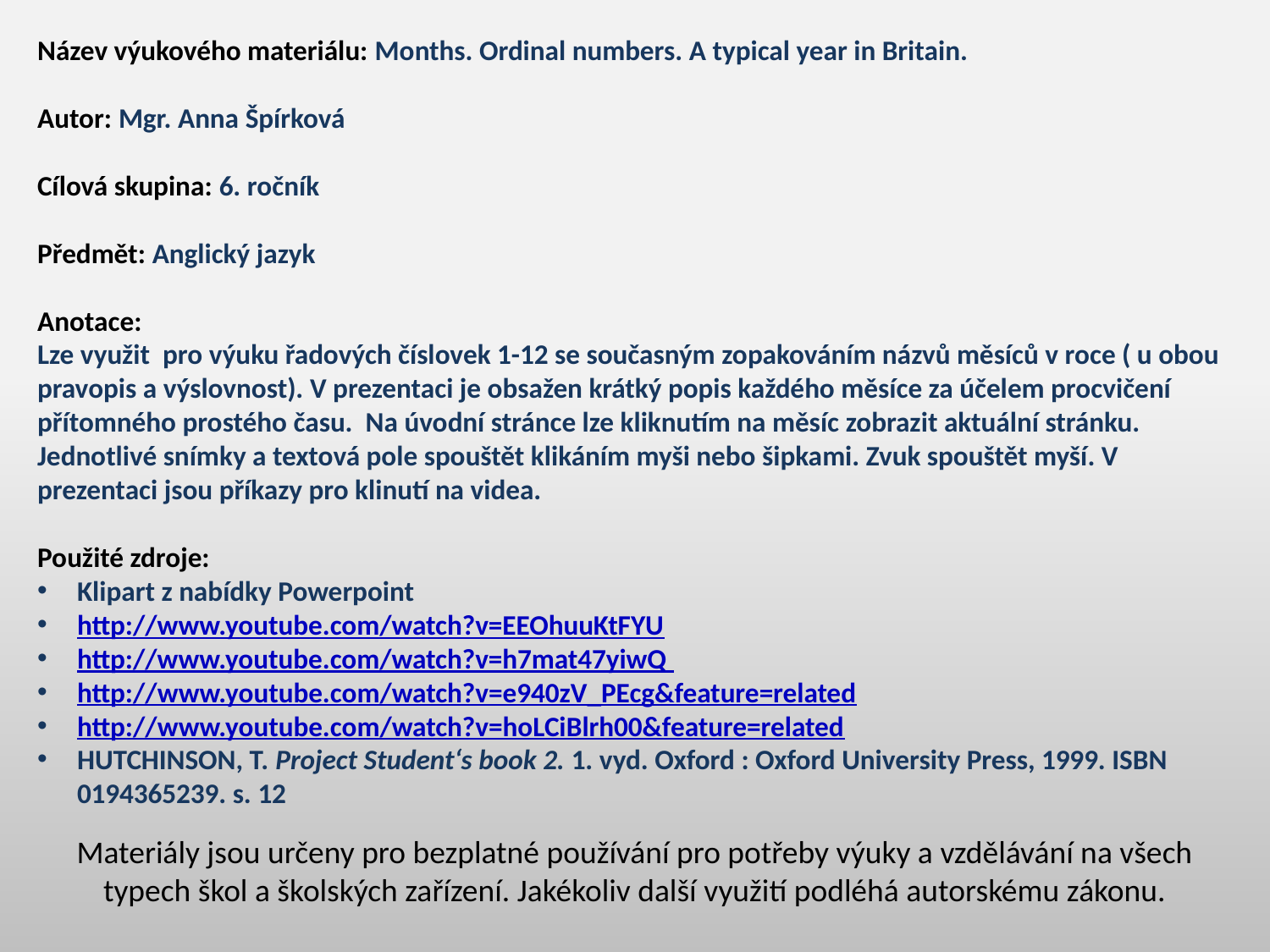

Název výukového materiálu: Months. Ordinal numbers. A typical year in Britain.

Autor: Mgr. Anna Špírková

Cílová skupina: 6. ročník

Předmět: Anglický jazyk

Anotace:
Lze využit  pro výuku řadových číslovek 1-12 se současným zopakováním názvů měsíců v roce ( u obou pravopis a výslovnost). V prezentaci je obsažen krátký popis každého měsíce za účelem procvičení přítomného prostého času.  Na úvodní stránce lze kliknutím na měsíc zobrazit aktuální stránku. Jednotlivé snímky a textová pole spouštět klikáním myši nebo šipkami. Zvuk spouštět myší. V prezentaci jsou příkazy pro klinutí na videa.

Použité zdroje:
Klipart z nabídky Powerpoint
http://www.youtube.com/watch?v=EEOhuuKtFYU
http://www.youtube.com/watch?v=h7mat47yiwQ
http://www.youtube.com/watch?v=e940zV_PEcg&feature=related
http://www.youtube.com/watch?v=hoLCiBlrh00&feature=related
HUTCHINSON, T. Project Student‘s book 2. 1. vyd. Oxford : Oxford University Press, 1999. ISBN 0194365239. s. 12

Materiály jsou určeny pro bezplatné používání pro potřeby výuky a vzdělávání na všech typech škol a školských zařízení. Jakékoliv další využití podléhá autorskému zákonu.